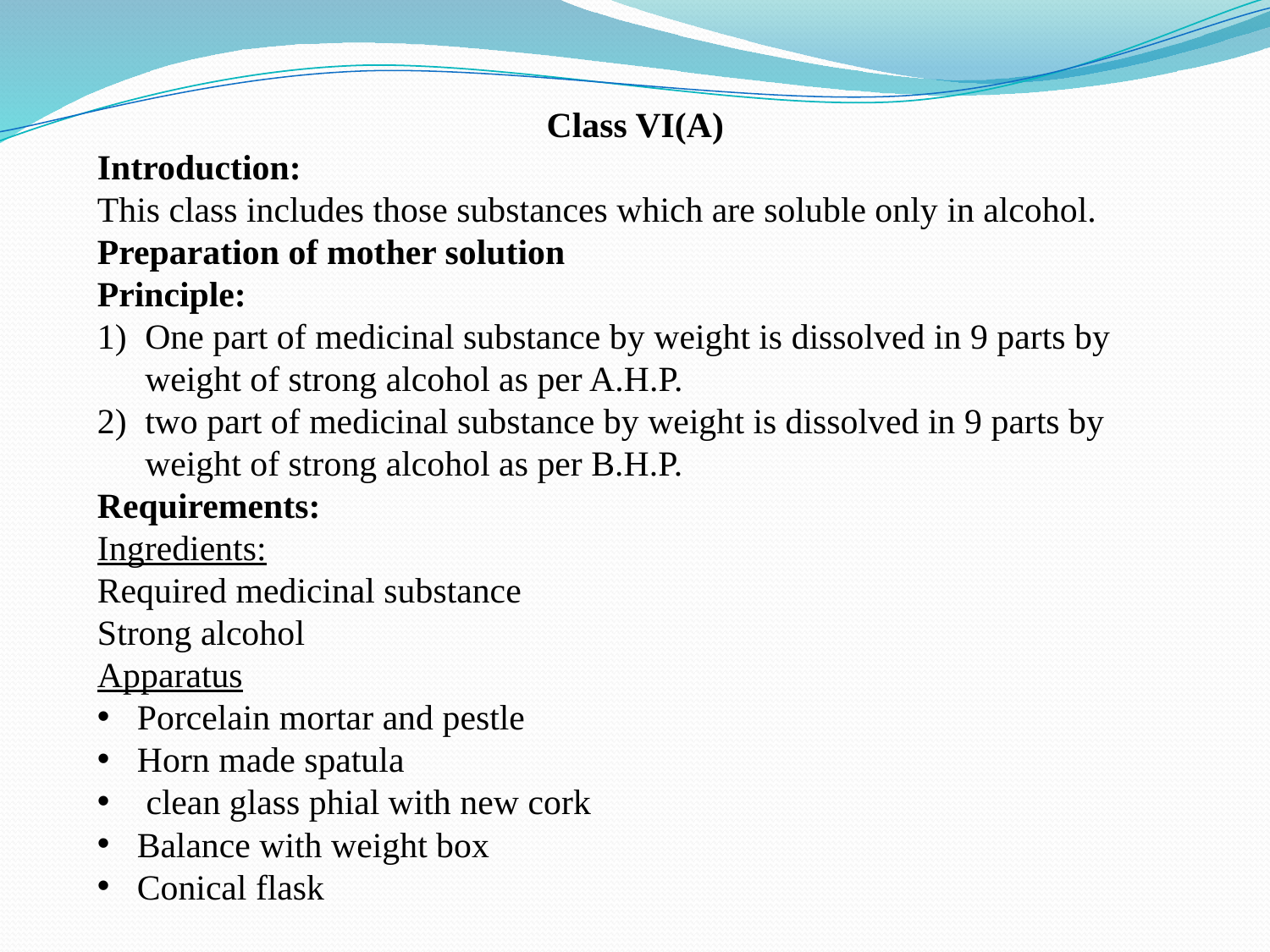

Class VI(A)
Introduction:
This class includes those substances which are soluble only in alcohol. Preparation of mother solution
Principle:
One part of medicinal substance by weight is dissolved in 9 parts by weight of strong alcohol as per A.H.P.
two part of medicinal substance by weight is dissolved in 9 parts by weight of strong alcohol as per B.H.P.
Requirements:
Ingredients:
Required medicinal substance
Strong alcohol
Apparatus
Porcelain mortar and pestle
Horn made spatula
 clean glass phial with new cork
Balance with weight box
Conical flask